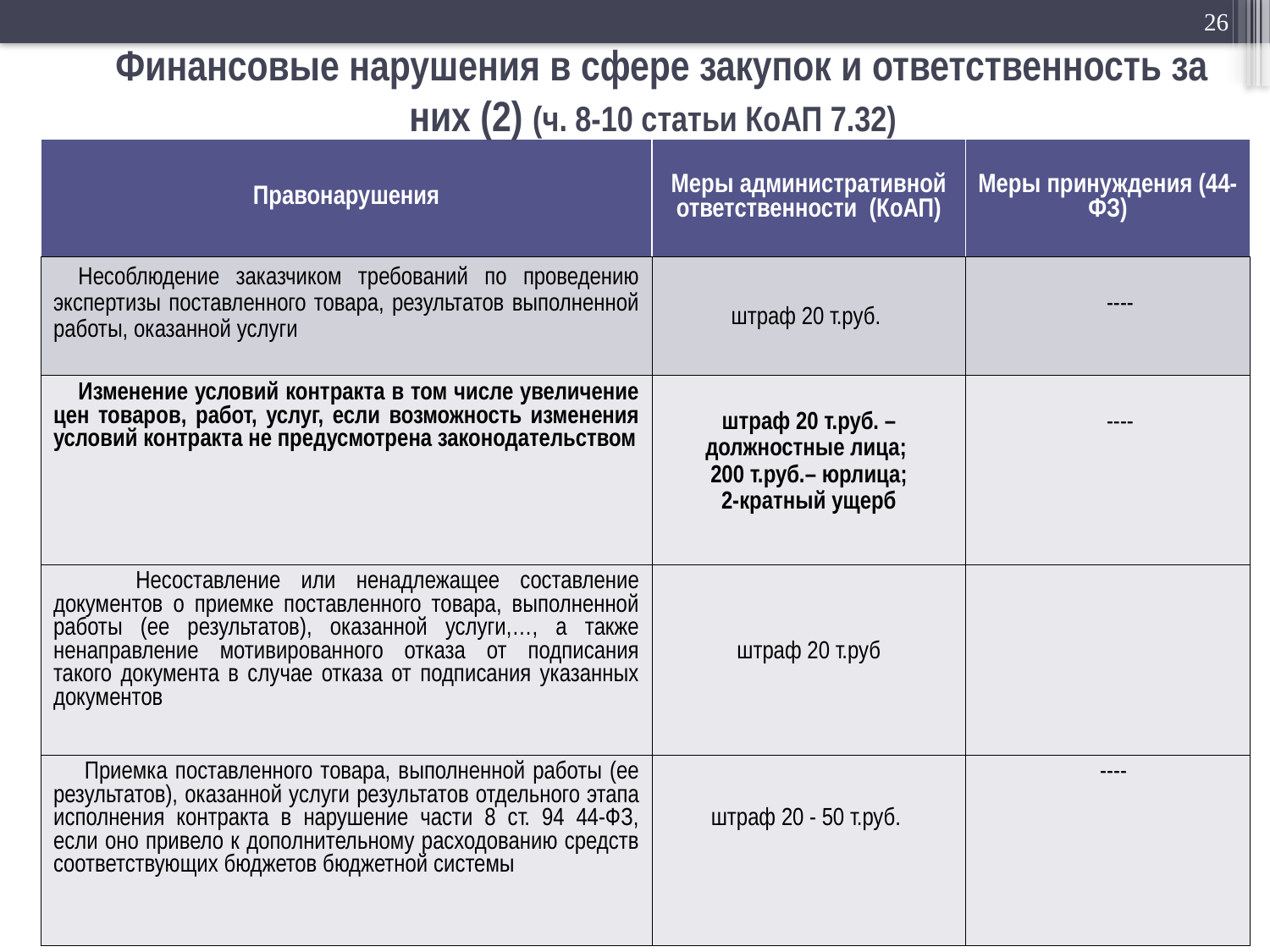

26
 Финансовые нарушения в сфере закупок и ответственность за них (2) (ч. 8-10 статьи КоАП 7.32)
| Правонарушения | Меры административной ответственности (КоАП) | Меры принуждения (44-ФЗ) |
| --- | --- | --- |
| Несоблюдение заказчиком требований по проведению экспертизы поставленного товара, результатов выполненной работы, оказанной услуги | штраф 20 т.руб. | ---- |
| Изменение условий контракта в том числе увеличение цен товаров, работ, услуг, если возможность изменения условий контракта не предусмотрена законодательством | штраф 20 т.руб. – должностные лица; 200 т.руб.– юрлица; 2-кратный ущерб | ---- |
| Несоставление или ненадлежащее составление документов о приемке поставленного товара, выполненной работы (ее результатов), оказанной услуги,…, а также ненаправление мотивированного отказа от подписания такого документа в случае отказа от подписания указанных документов | штраф 20 т.руб |  |
| Приемка поставленного товара, выполненной работы (ее результатов), оказанной услуги результатов отдельного этапа исполнения контракта в нарушение части 8 ст. 94 44-ФЗ, если оно привело к дополнительному расходованию средств соответствующих бюджетов бюджетной системы | штраф 20 - 50 т.руб. | ---- |